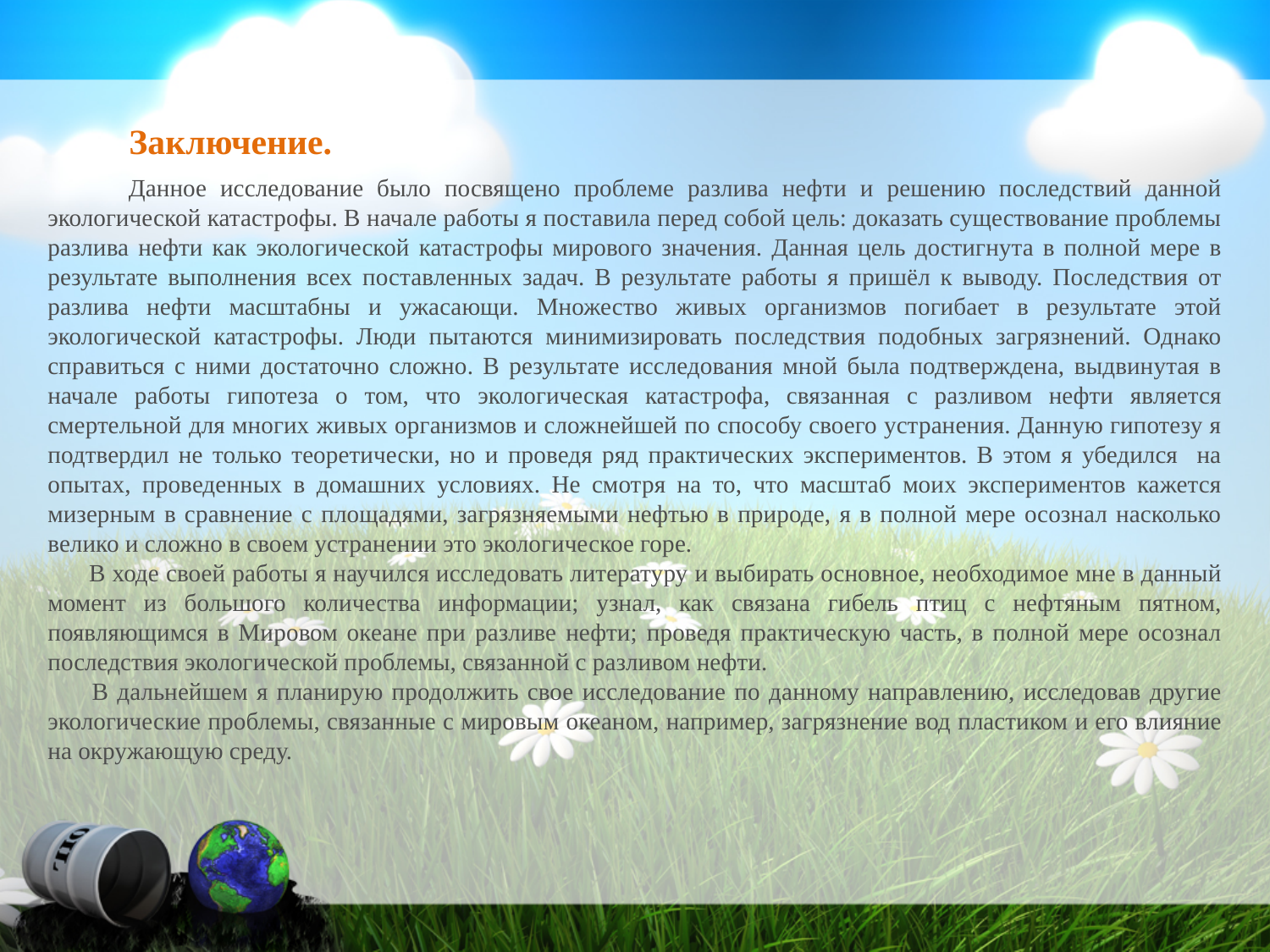

# Заключение.
      Данное исследование было посвящено проблеме разлива нефти и решению последствий данной экологической катастрофы. В начале работы я поставила перед собой цель: доказать существование проблемы разлива нефти как экологической катастрофы мирового значения. Данная цель достигнута в полной мере в результате выполнения всех поставленных задач. В результате работы я пришёл к выводу. Последствия от разлива нефти масштабны и ужасающи. Множество живых организмов погибает в результате этой экологической катастрофы. Люди пытаются минимизировать последствия подобных загрязнений. Однако справиться с ними достаточно сложно. В результате исследования мной была подтверждена, выдвинутая в начале работы гипотеза о том, что экологическая катастрофа, связанная с разливом нефти является смертельной для многих живых организмов и сложнейшей по способу своего устранения. Данную гипотезу я подтвердил не только теоретически, но и проведя ряд практических экспериментов. В этом я убедился  на опытах, проведенных в домашних условиях. Не смотря на то, что масштаб моих экспериментов кажется мизерным в сравнение с площадями, загрязняемыми нефтью в природе, я в полной мере осознал насколько велико и сложно в своем устранении это экологическое горе.
      В ходе своей работы я научился исследовать литературу и выбирать основное, необходимое мне в данный момент из большого количества информации; узнал, как связана гибель птиц с нефтяным пятном, появляющимся в Мировом океане при разливе нефти; проведя практическую часть, в полной мере осознал последствия экологической проблемы, связанной с разливом нефти.
     В дальнейшем я планирую продолжить свое исследование по данному направлению, исследовав другие экологические проблемы, связанные с мировым океаном, например, загрязнение вод пластиком и его влияние на окружающую среду.